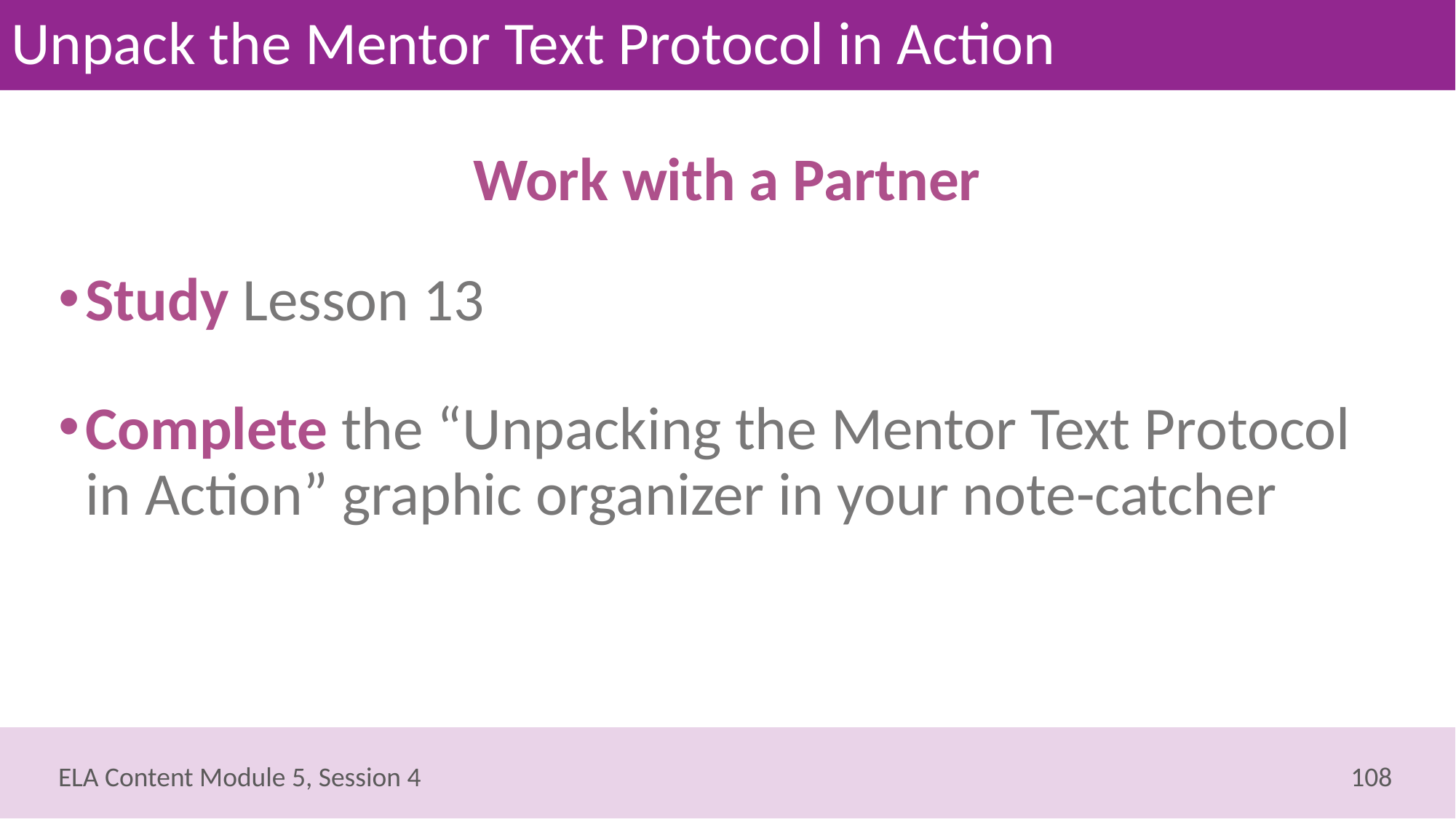

# Unpack the Mentor Text Protocol in Action
Work with a Partner

Study Lesson 13

Complete the “Unpacking the Mentor Text Protocol in Action” graphic organizer in your note-catcher
108